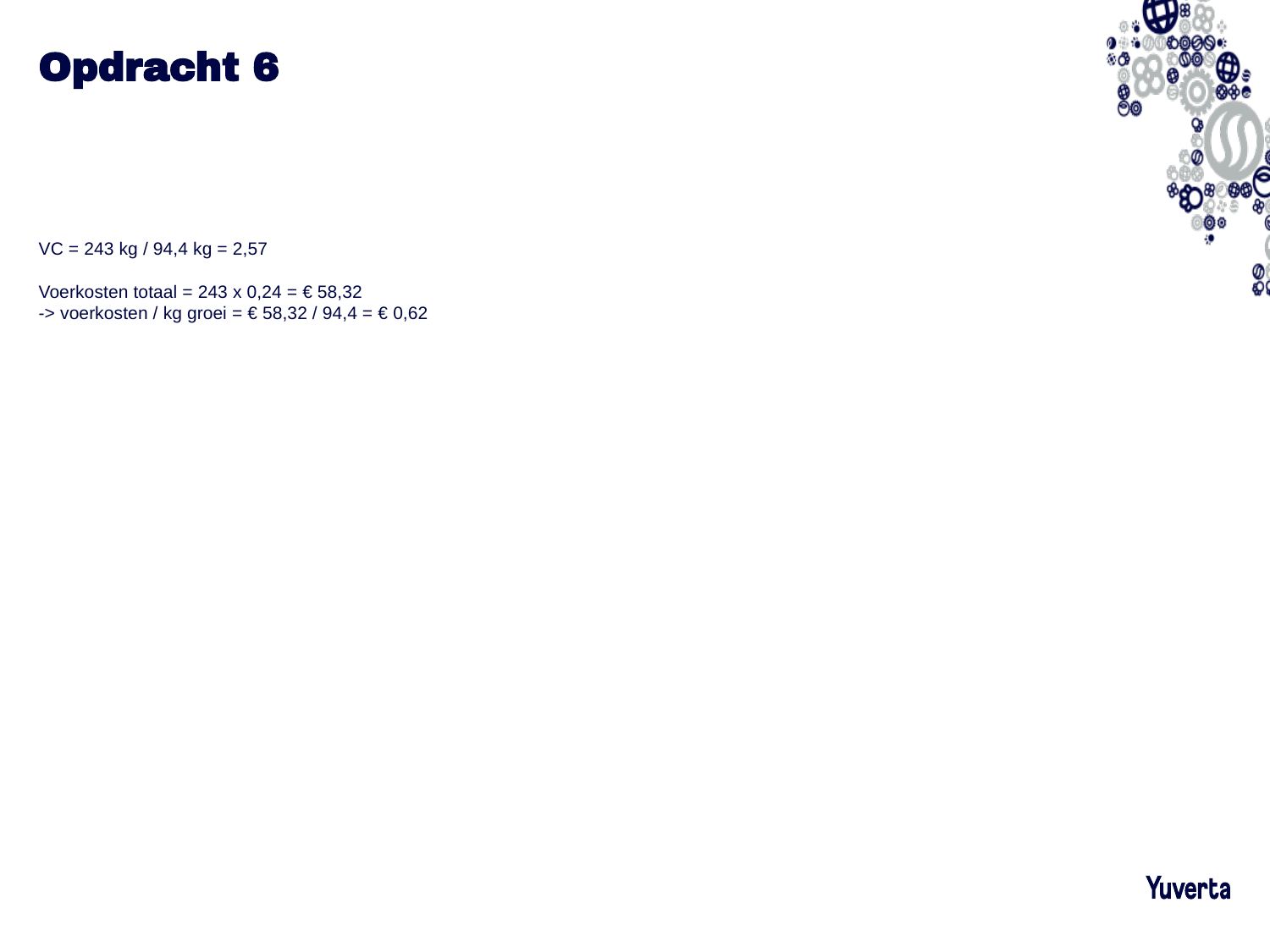

# Opdracht 6
VC = 243 kg / 94,4 kg = 2,57

Voerkosten totaal = 243 x 0,24 = € 58,32
-> voerkosten / kg groei = € 58,32 / 94,4 = € 0,62